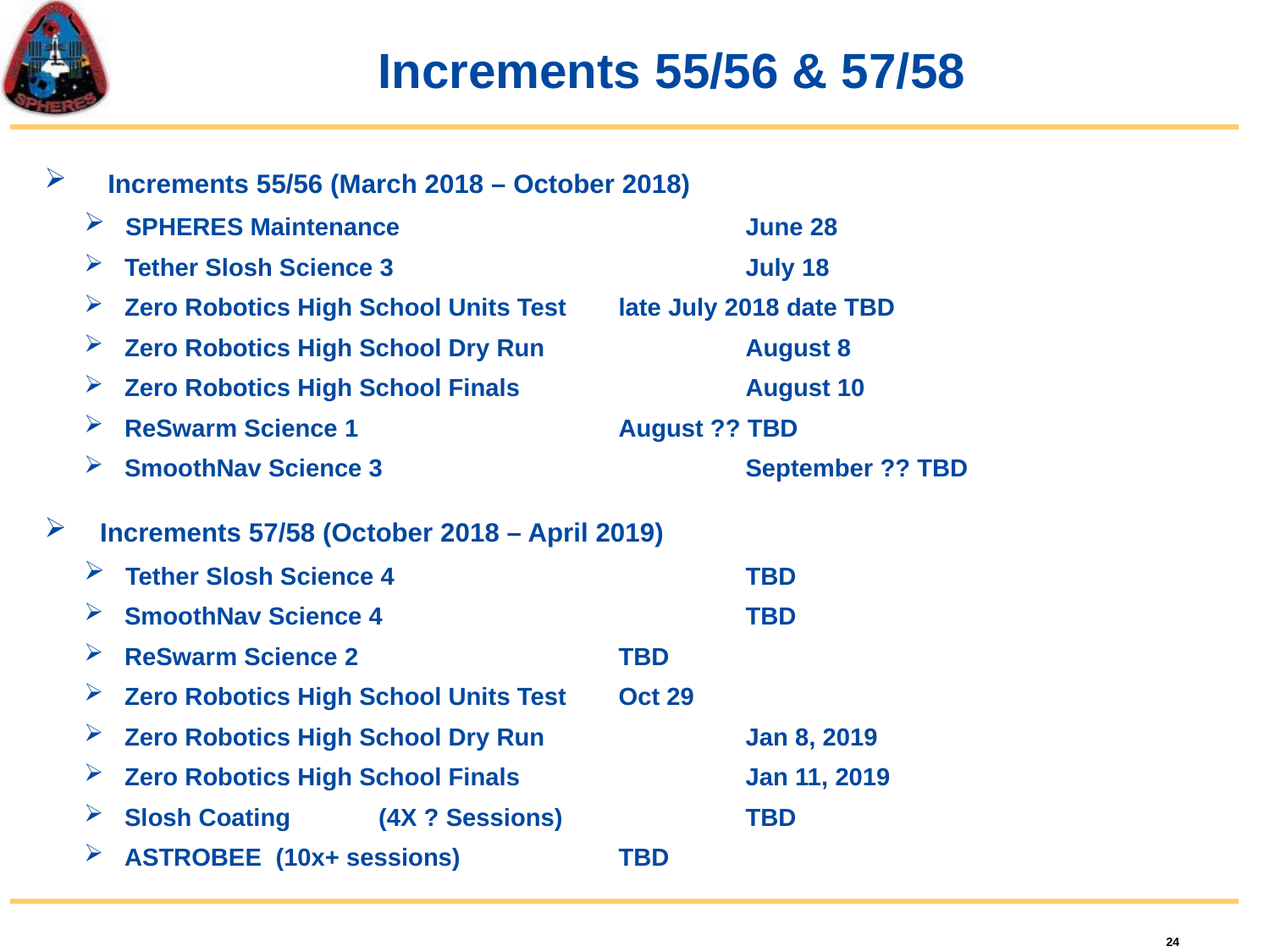

# Increments 55/56 & 57/58

  Increments 55/56 (March 2018 – October 2018)
  SPHERES Maintenance			June 28
  Tether Slosh Science 3			July 18
  Zero Robotics High School Units Test	late July 2018 date TBD
  Zero Robotics High School Dry Run 		August 8
  Zero Robotics High School Finals  		August 10
  ReSwarm Science 1			August ?? TBD
  SmoothNav Science 3			September ?? TBD

 Increments 57/58 (October 2018 – April 2019)
  Tether Slosh Science 4			TBD
  SmoothNav Science 4			TBD
  ReSwarm Science 2			TBD
  Zero Robotics High School Units Test 	Oct 29
  Zero Robotics High School Dry Run 		Jan 8, 2019
  Zero Robotics High School Finals  		Jan 11, 2019
  Slosh Coating	  (4X ? Sessions)		TBD
  ASTROBEE  (10x+ sessions)		TBD